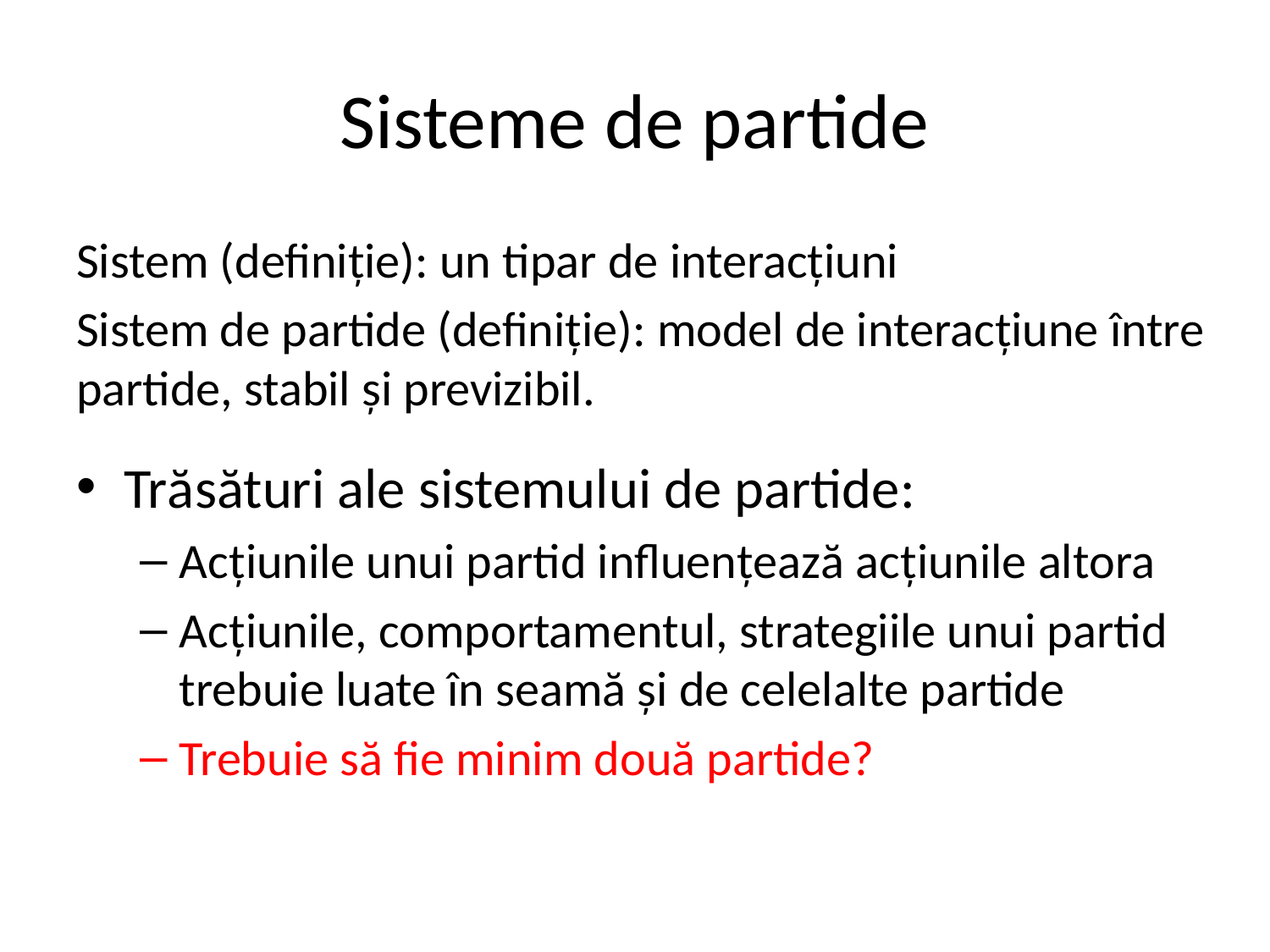

# Sisteme de partide
Sistem (definiție): un tipar de interacțiuni
Sistem de partide (definiție): model de interacțiune între partide, stabil și previzibil.

Trăsături ale sistemului de partide:
Acțiunile unui partid influențează acțiunile altora
Acțiunile, comportamentul, strategiile unui partid trebuie luate în seamă și de celelalte partide
Trebuie să fie minim două partide?